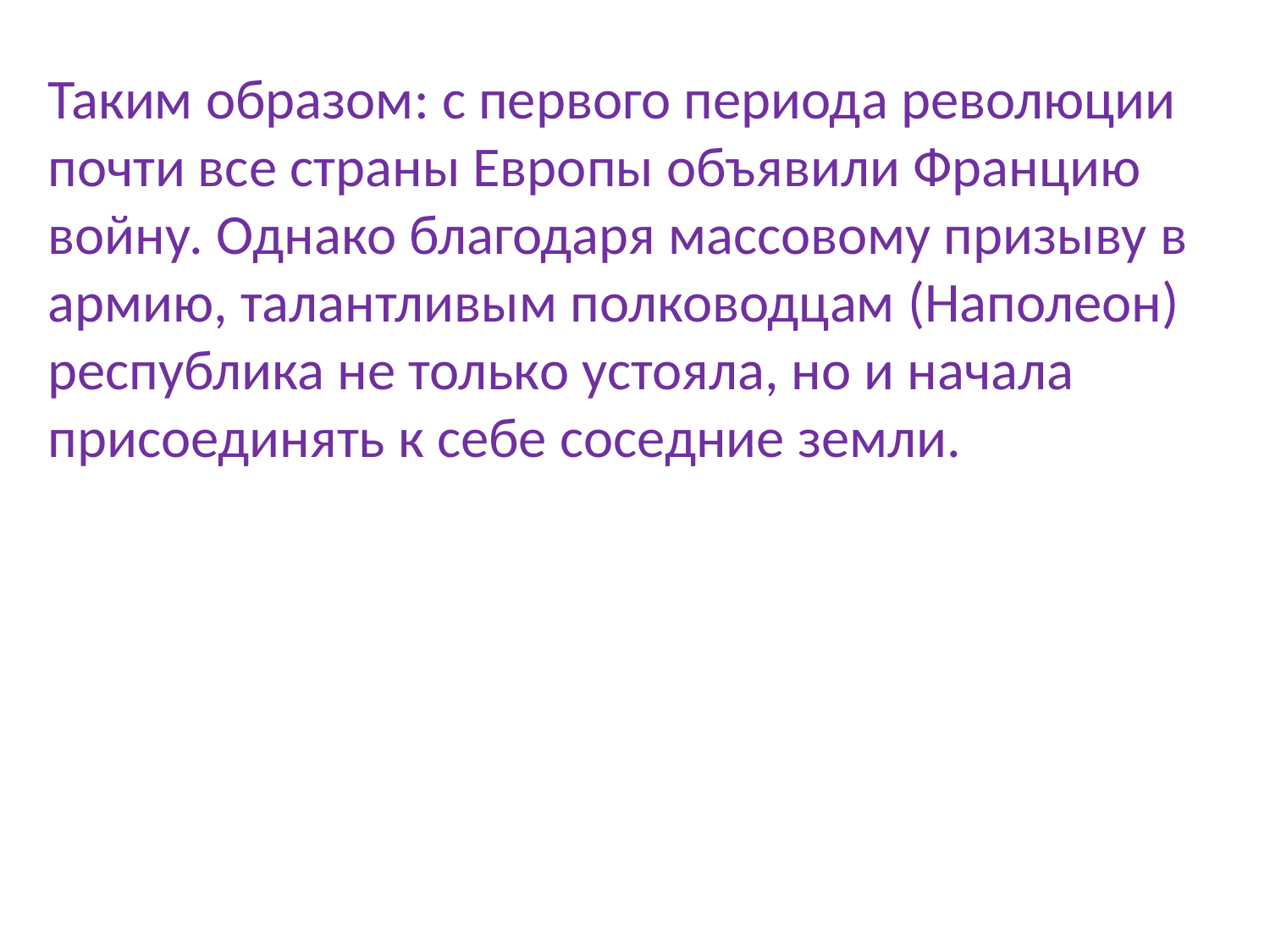

Таким образом: с первого периода революции почти все страны Европы объявили Францию войну. Однако благодаря массовому призыву в армию, талантливым полководцам (Наполеон) республика не только устояла, но и начала присоединять к себе соседние земли.